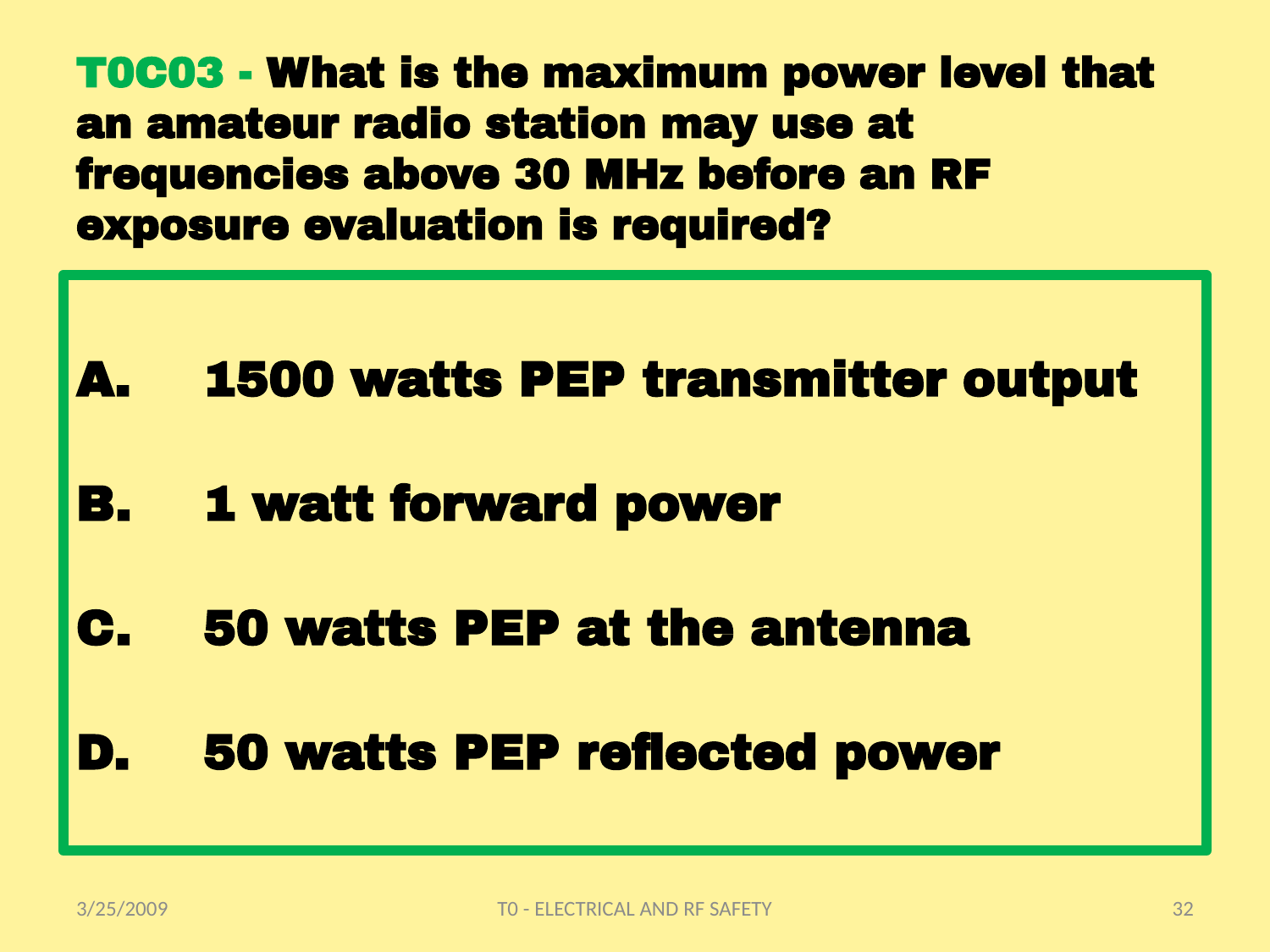

# T0C03 - What is the maximum power level that an amateur radio station may use at frequencies above 30 MHz before an RF exposure evaluation is required?
1500 watts PEP transmitter output
1 watt forward power
50 watts PEP at the antenna
50 watts PEP reflected power
3/25/2009
T0 - ELECTRICAL AND RF SAFETY
32